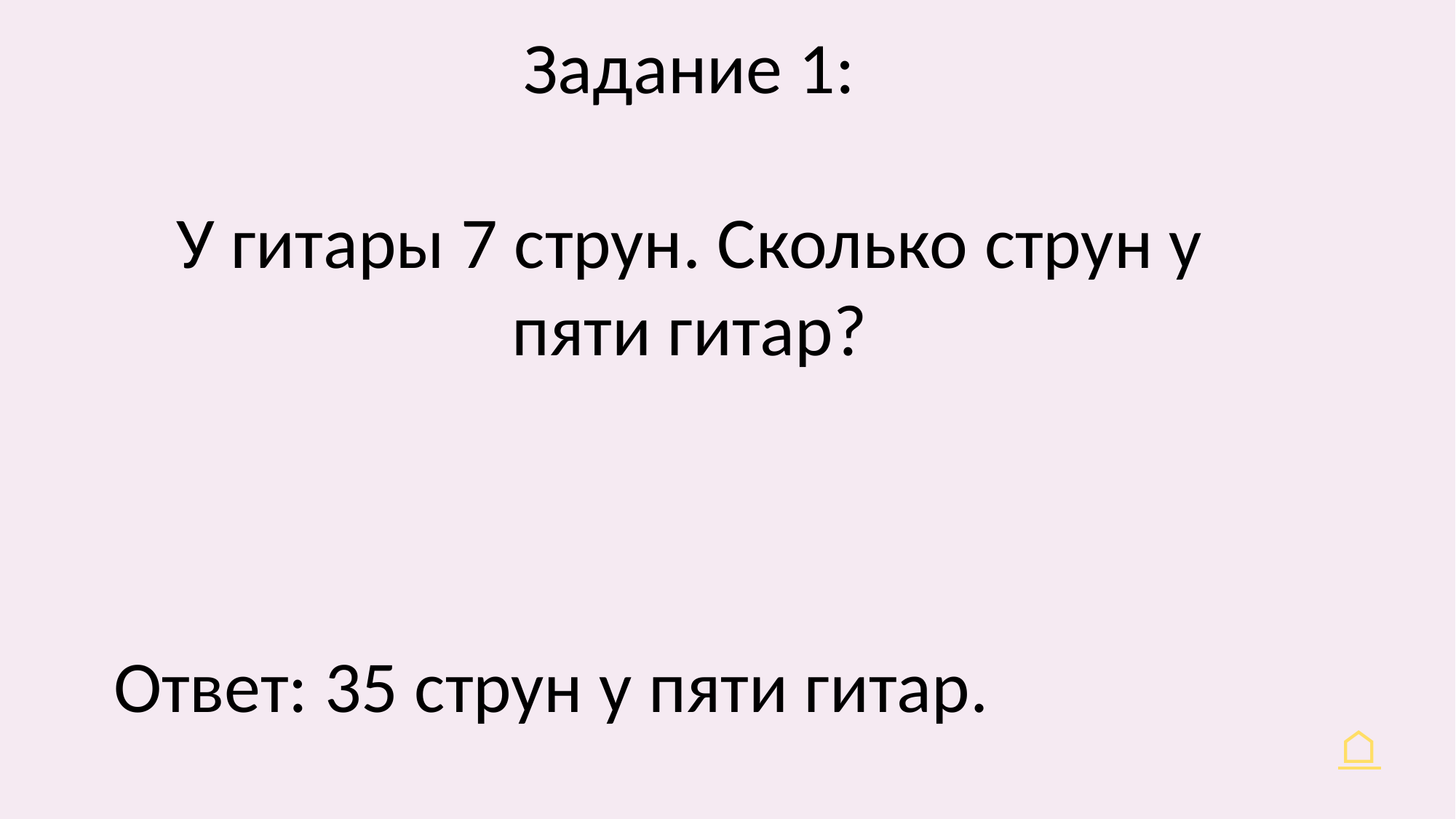

Задание 1:

У гитары 7 струн. Сколько струн у пяти гитар?

Ответ: 35 струн у пяти гитар.
⌂